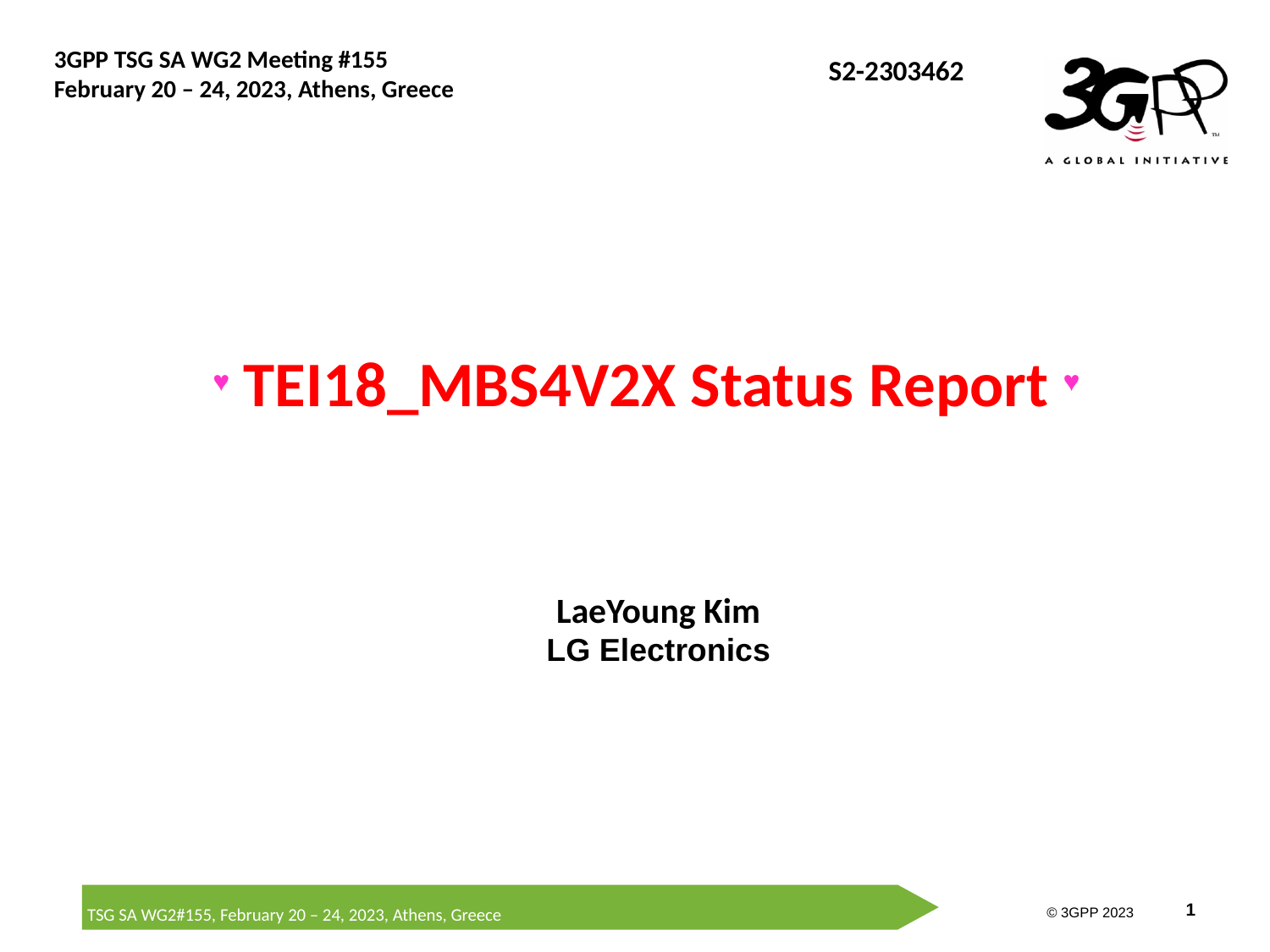

# ♥ TEI18_MBS4V2X Status Report ♥
LaeYoung Kim
LG Electronics